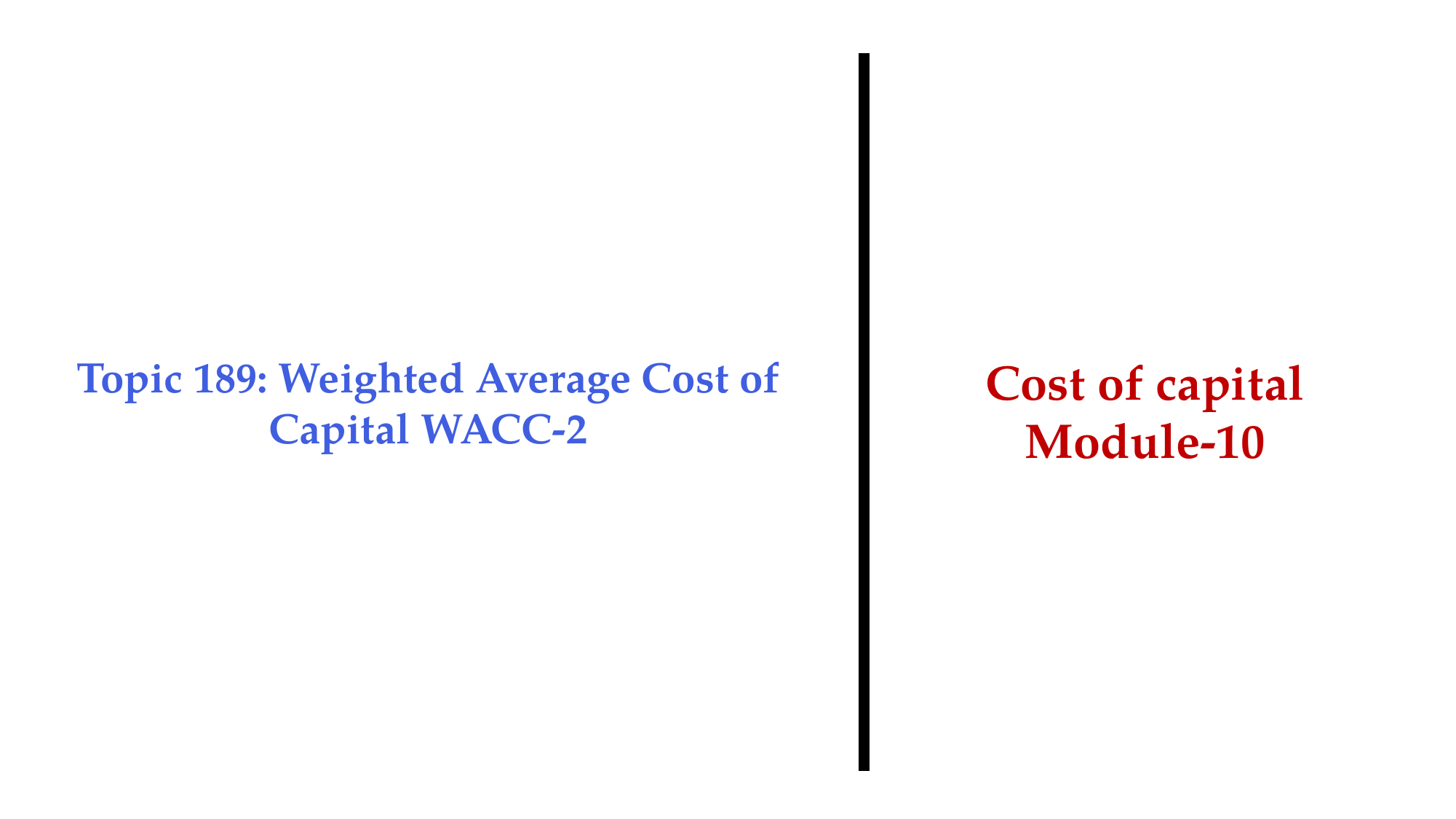

Topic 189: Weighted Average Cost of Capital WACC-2
Cost of capital
Module-10